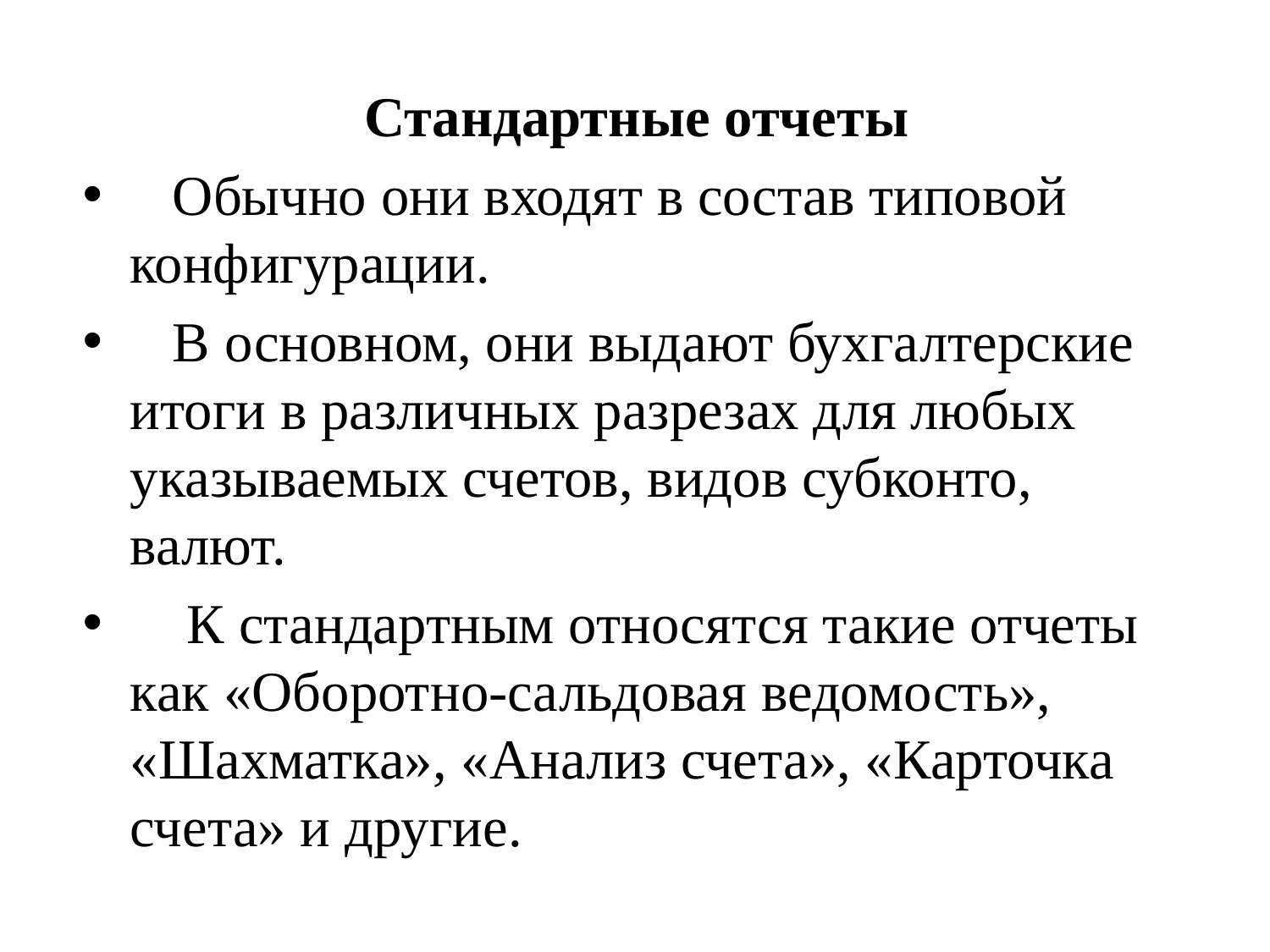

Стандартные отчеты
   Обычно они входят в состав типовой конфигурации.
   В основном, они выдают бухгалтерские итоги в различных разрезах для любых указываемых счетов, видов субконто, валют.
    К стандартным относятся такие отчеты как «Оборотно-сальдовая ведомость», «Шахматка», «Анализ счета», «Карточка счета» и другие.